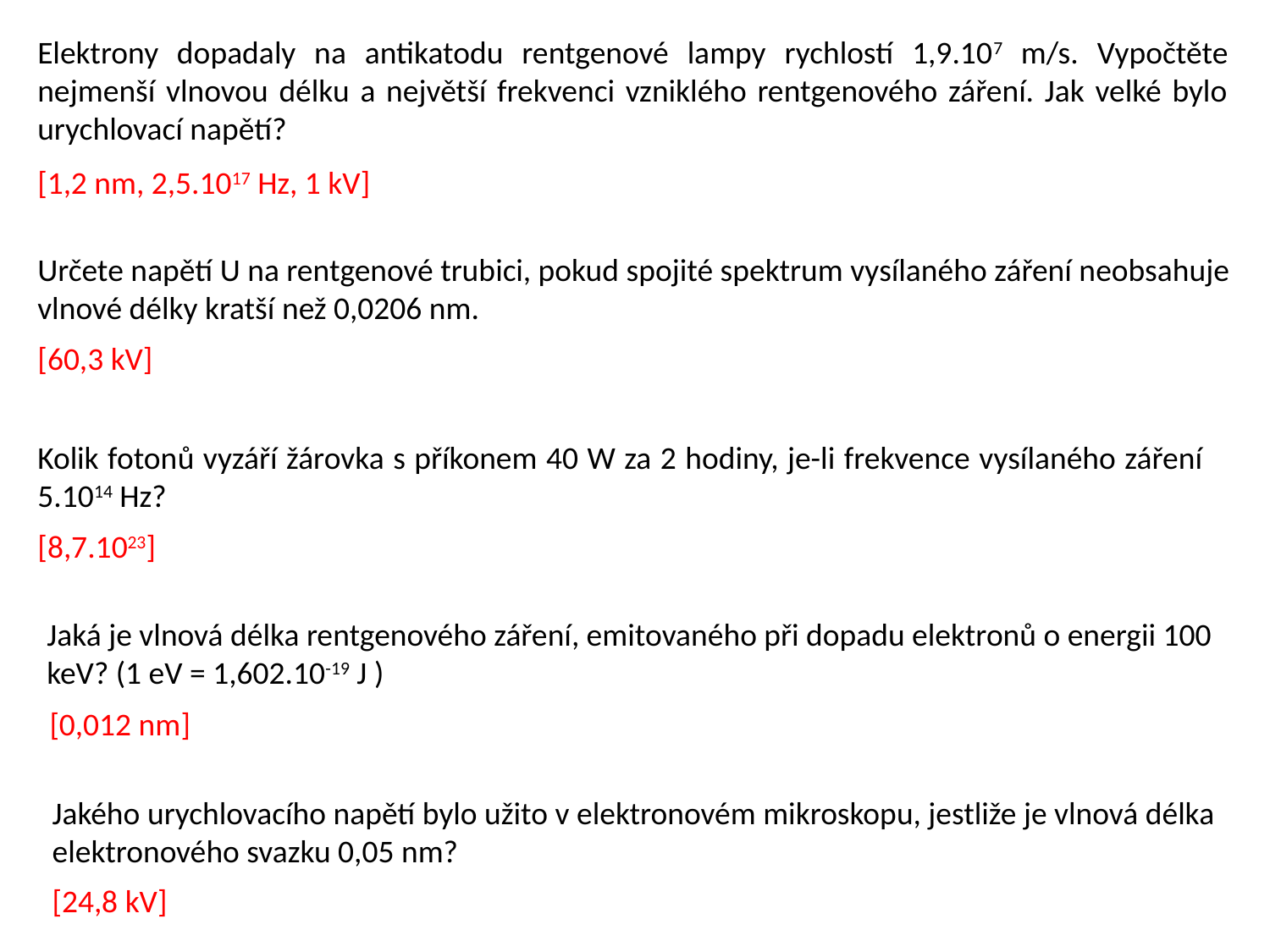

Elektrony dopadaly na antikatodu rentgenové lampy rychlostí 1,9.107 m/s. Vypočtěte nejmenší vlnovou délku a největší frekvenci vzniklého rentgenového záření. Jak velké bylo urychlovací napětí?
[1,2 nm, 2,5.1017 Hz, 1 kV]
Určete napětí U na rentgenové trubici, pokud spojité spektrum vysílaného záření neobsahuje vlnové délky kratší než 0,0206 nm.
[60,3 kV]
Kolik fotonů vyzáří žárovka s příkonem 40 W za 2 hodiny, je-li frekvence vysílaného záření 5.1014 Hz?
[8,7.1023]
Jaká je vlnová délka rentgenového záření, emitovaného při dopadu elektronů o energii 100 keV? (1 eV = 1,602.10-19 J )
[0,012 nm]
Jakého urychlovacího napětí bylo užito v elektronovém mikroskopu, jestliže je vlnová délka elektronového svazku 0,05 nm?
[24,8 kV]